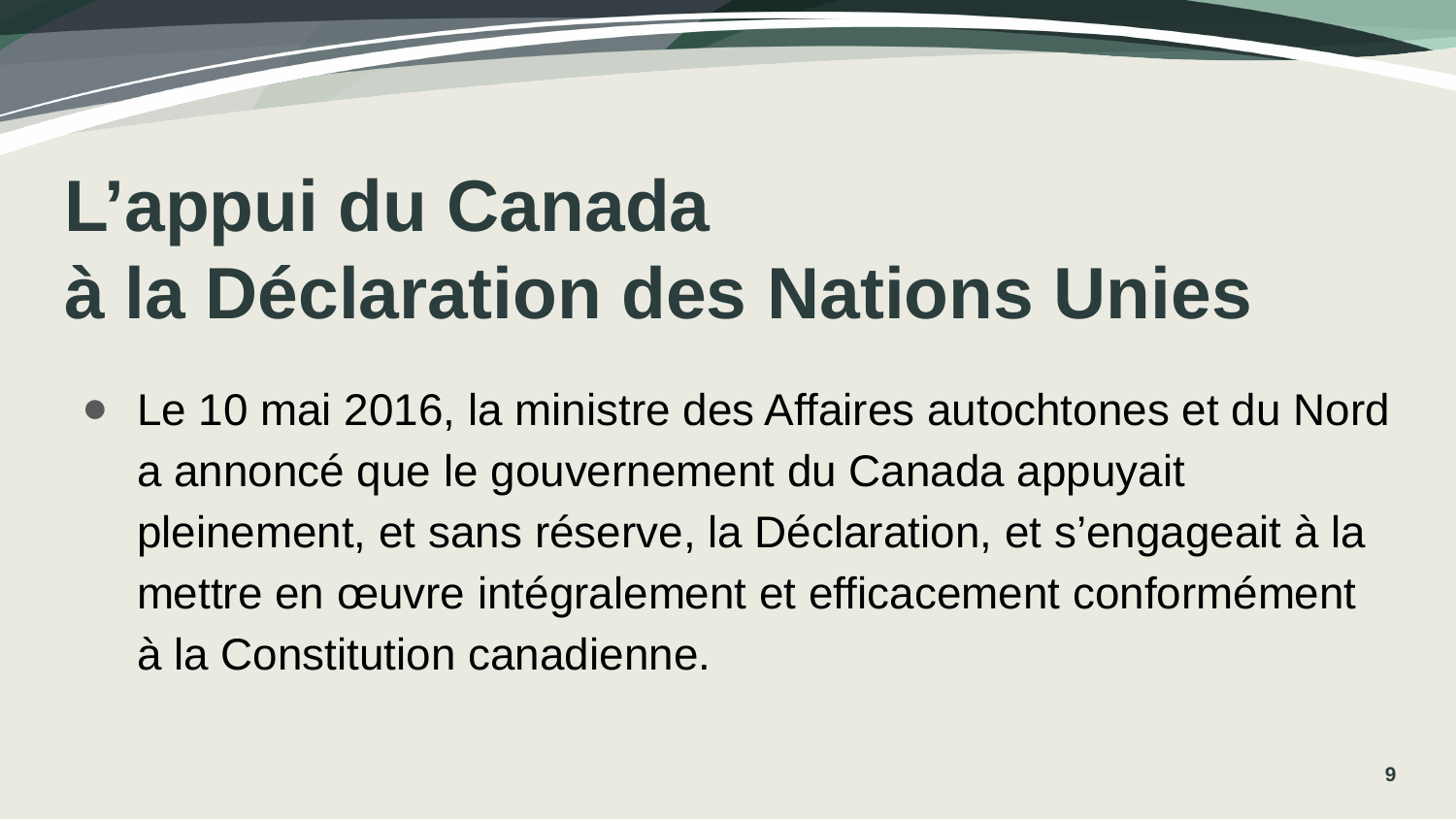

# L’appui du Canada à la Déclaration des Nations Unies
Le 10 mai 2016, la ministre des Affaires autochtones et du Nord a annoncé que le gouvernement du Canada appuyait pleinement, et sans réserve, la Déclaration, et s’engageait à la mettre en œuvre intégralement et efficacement conformément à la Constitution canadienne.

9